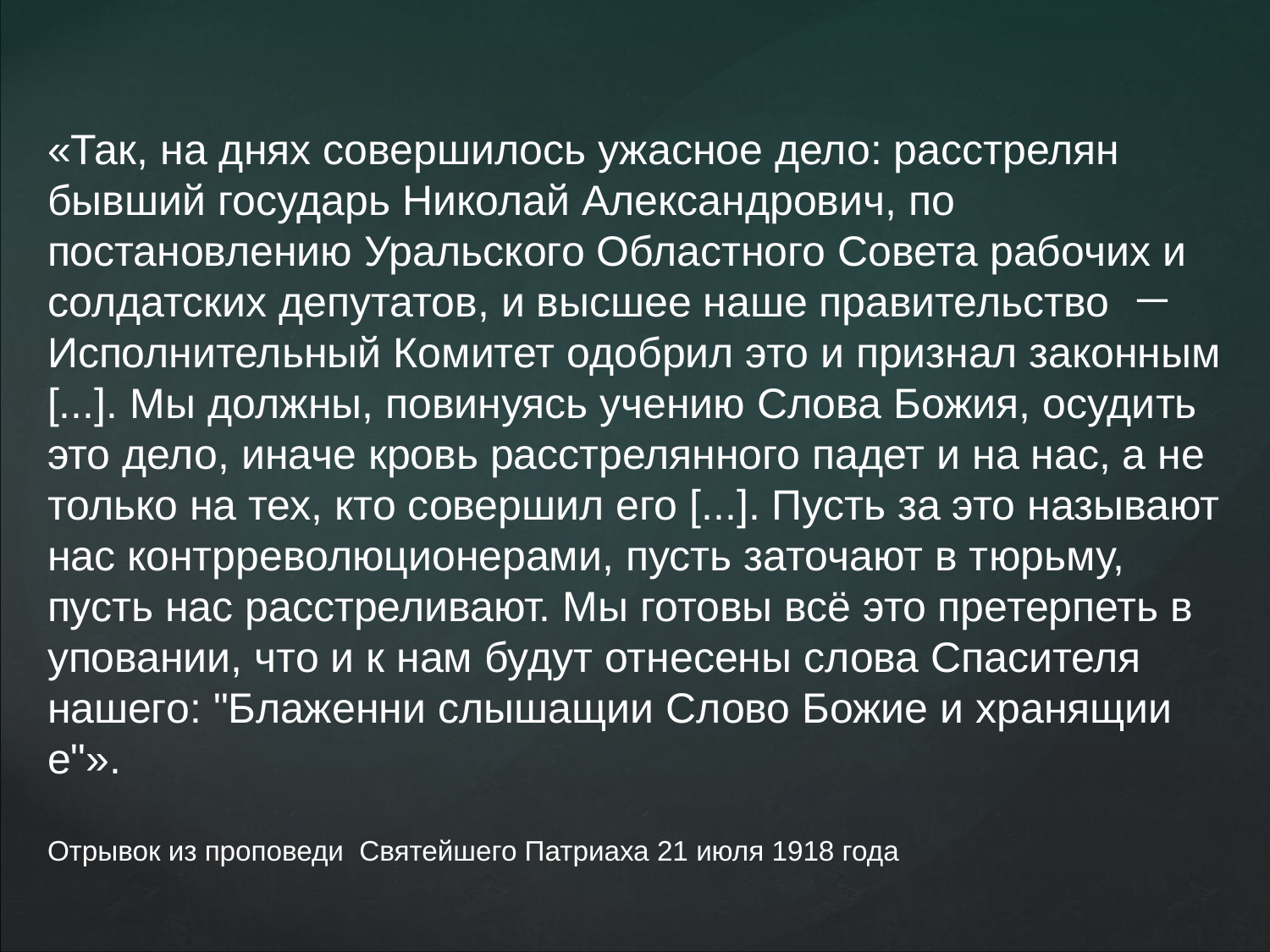

«Так, на днях совершилось ужасное дело: расстрелян бывший государь Николай Александрович, по постановлению Уральского Областного Совета рабочих и солдатских депутатов, и высшее наше правительство － Исполнительный Комитет одобрил это и признал законным [...]. Мы должны, повинуясь учению Слова Божия, осудить это дело, иначе кровь расстрелянного падет и на нас, а не только на тех, кто совершил его [...]. Пусть за это называют нас контрреволюционерами, пусть заточают в тюрьму, пусть нас расстреливают. Мы готовы всё это претерпеть в уповании, что и к нам будут отнесены слова Спасителя нашего: "Блаженни слышащии Слово Божие и хранящии е"».

Отрывок из проповеди  Святейшего Патриаха 21 июля 1918 года